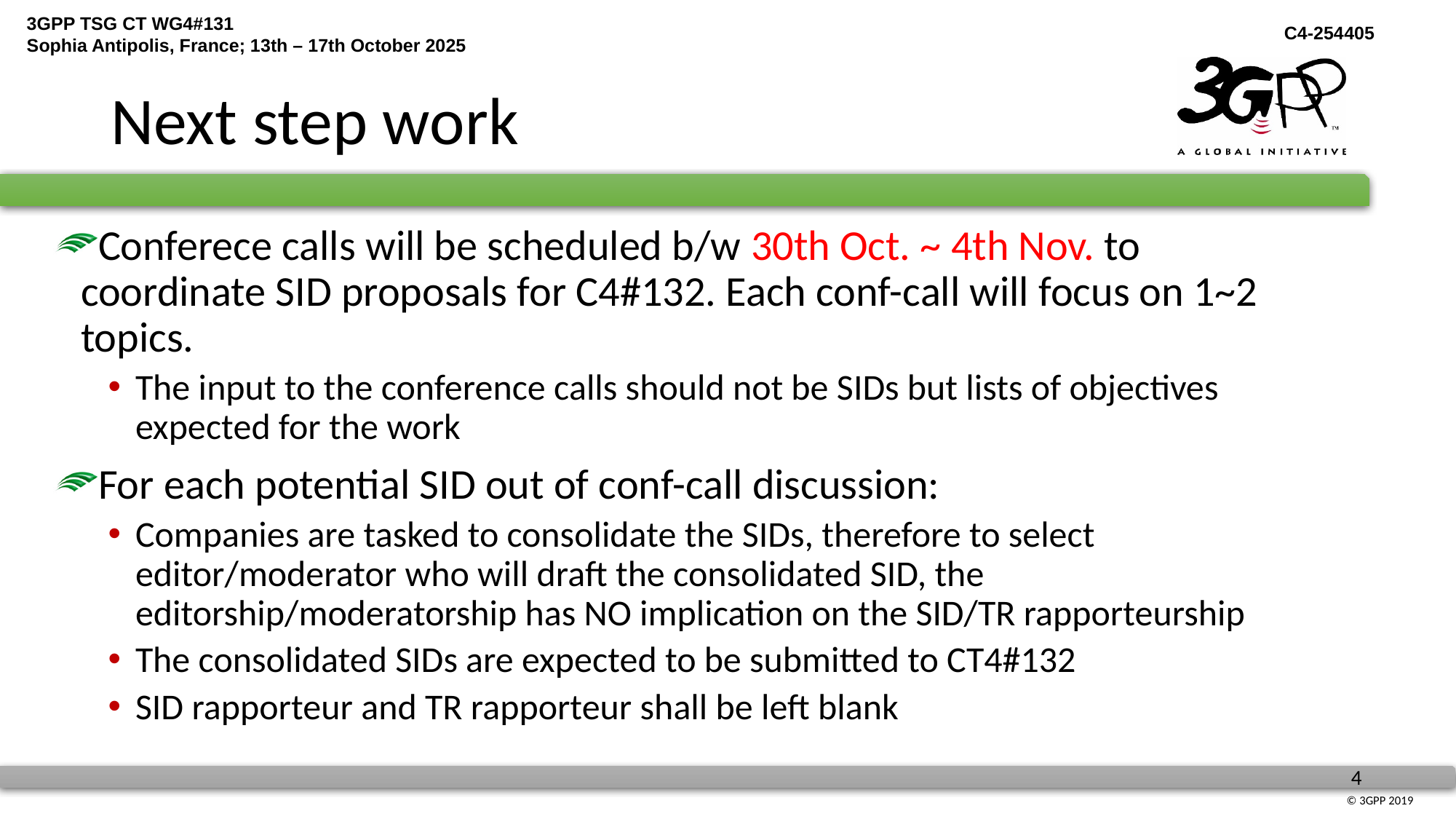

# Next step work
Conferece calls will be scheduled b/w 30th Oct. ~ 4th Nov. to coordinate SID proposals for C4#132. Each conf-call will focus on 1~2 topics.
The input to the conference calls should not be SIDs but lists of objectives expected for the work
For each potential SID out of conf-call discussion:
Companies are tasked to consolidate the SIDs, therefore to select editor/moderator who will draft the consolidated SID, the editorship/moderatorship has NO implication on the SID/TR rapporteurship
The consolidated SIDs are expected to be submitted to CT4#132
SID rapporteur and TR rapporteur shall be left blank